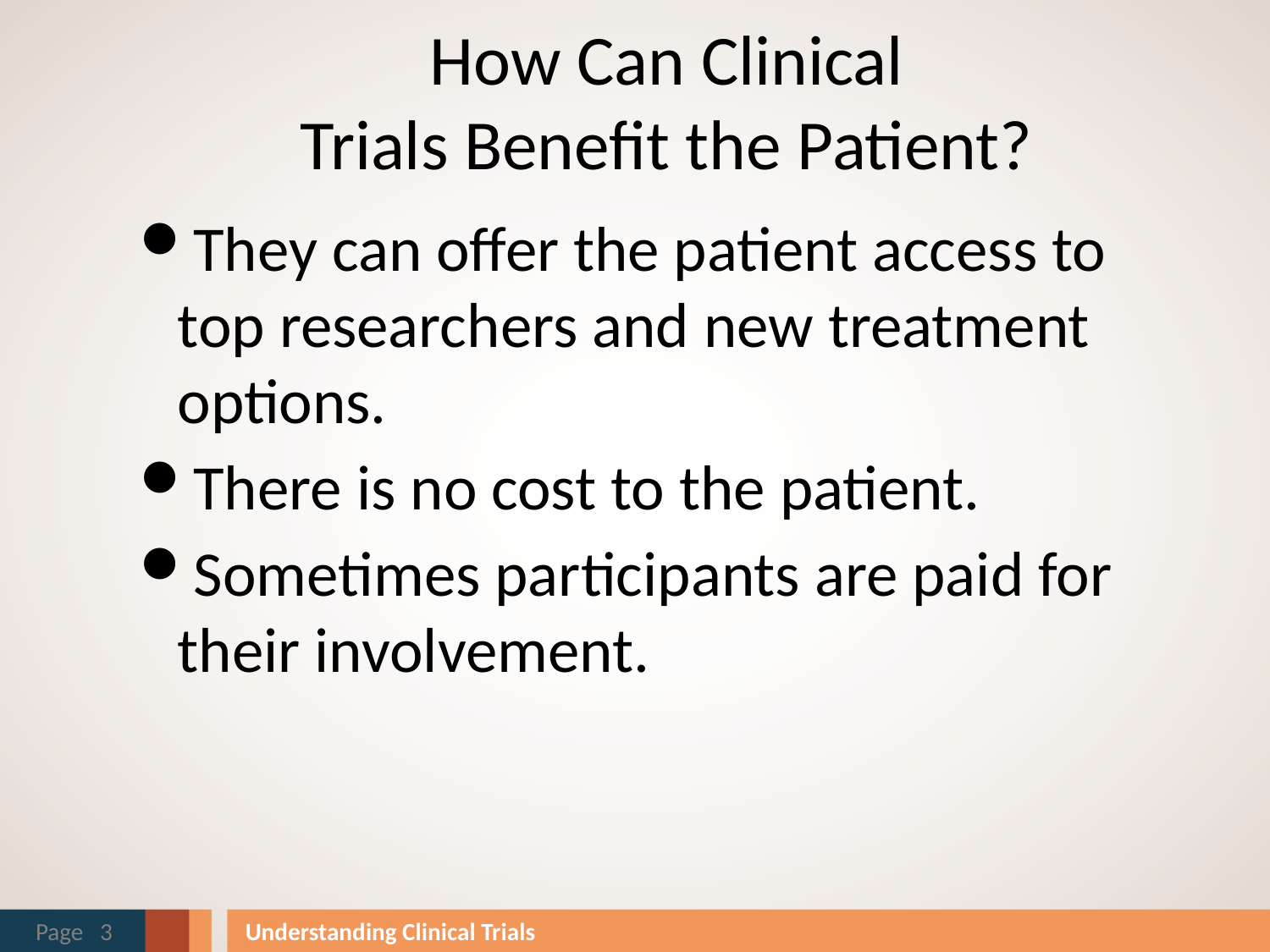

# How Can Clinical Trials Benefit the Patient?
They can offer the patient access to top researchers and new treatment options.
There is no cost to the patient.
Sometimes participants are paid for their involvement.

Page   3
Understanding Clinical Trials